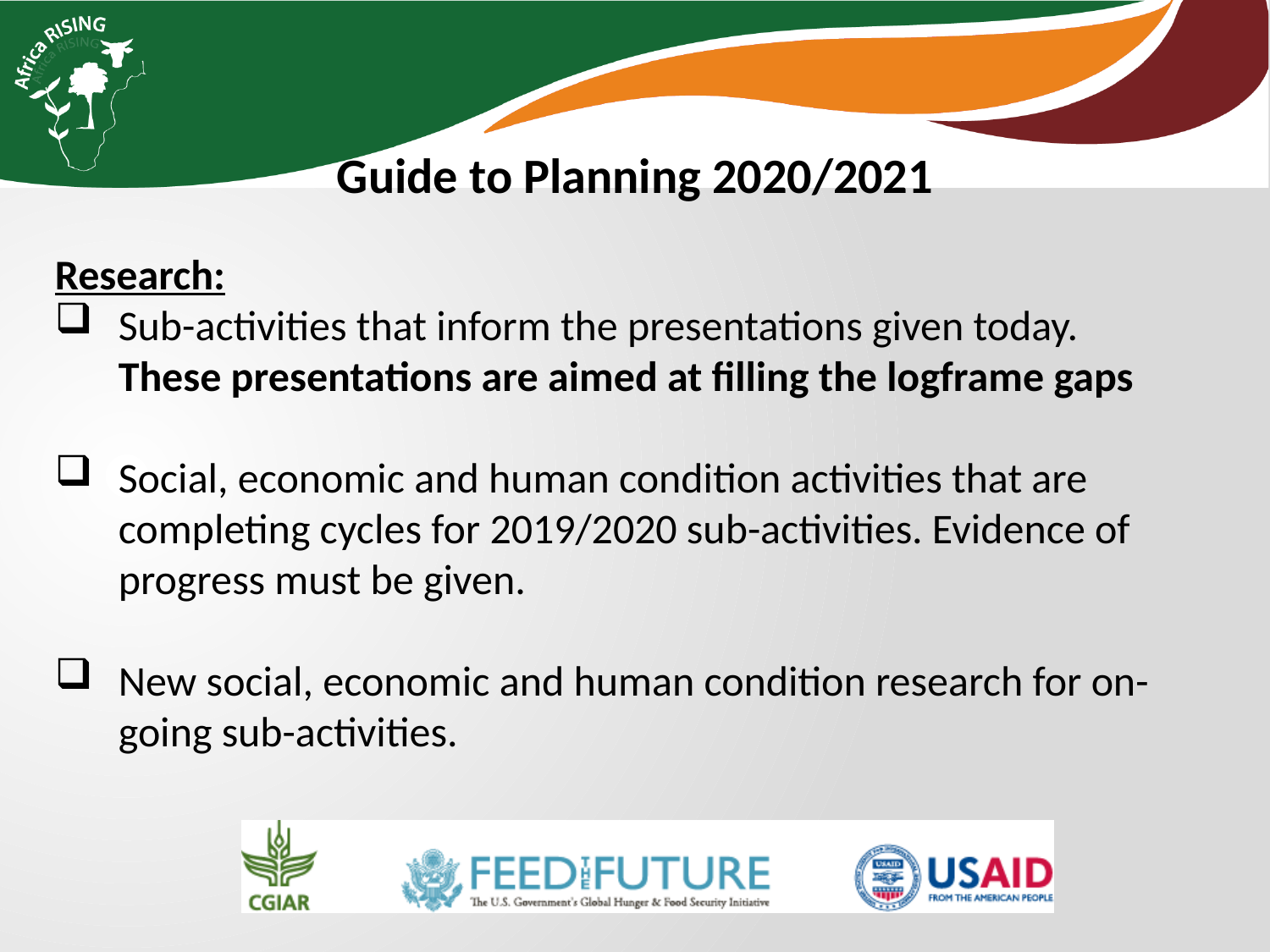

Guide to Planning 2020/2021

Research:
Sub-activities that inform the presentations given today. These presentations are aimed at filling the logframe gaps

Social, economic and human condition activities that are completing cycles for 2019/2020 sub-activities. Evidence of progress must be given.

New social, economic and human condition research for on-going sub-activities.